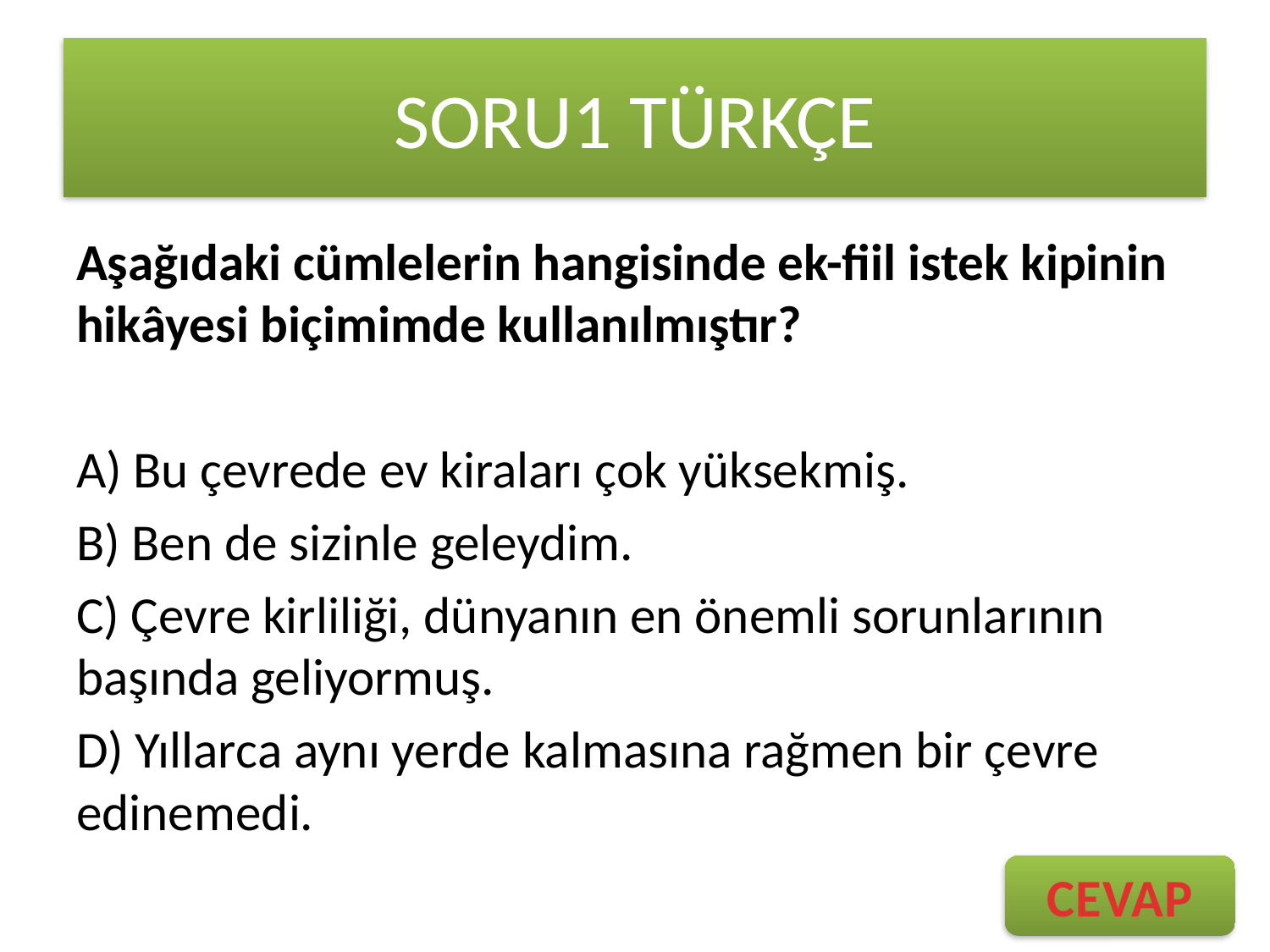

# SORU1 TÜRKÇE
Aşağıdaki cümlelerin hangisinde ek-fiil istek kipinin hikâyesi biçimimde kullanılmıştır?

A) Bu çevrede ev kiraları çok yüksekmiş.
B) Ben de sizinle geleydim.
C) Çevre kirliliği, dünyanın en önemli sorunlarının başında geliyormuş.
D) Yıllarca aynı yerde kalmasına rağmen bir çevre edinemedi.

CEVAP